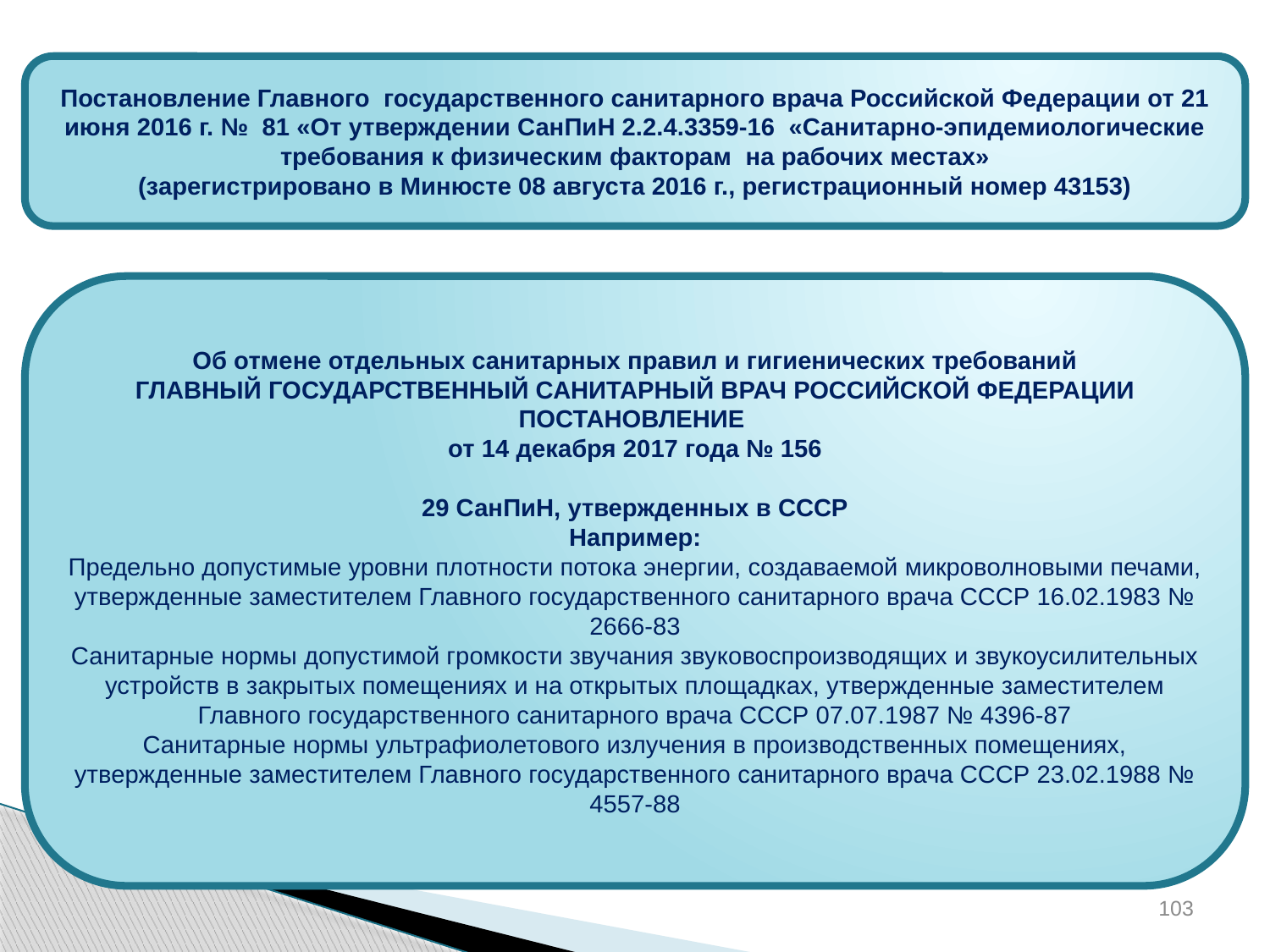

Постановление Главного  государственного санитарного врача Российской Федерации от 21 июня 2016 г. №  81 «От утверждении СанПиН 2.2.4.3359-16  «Санитарно-эпидемиологические требования к физическим факторам  на рабочих местах»
(зарегистрировано в Минюсте 08 августа 2016 г., регистрационный номер 43153)
Об отмене отдельных санитарных правил и гигиенических требований
ГЛАВНЫЙ ГОСУДАРСТВЕННЫЙ САНИТАРНЫЙ ВРАЧ РОССИЙСКОЙ ФЕДЕРАЦИИ
ПОСТАНОВЛЕНИЕ
от 14 декабря 2017 года № 156

29 СанПиН, утвержденных в СССР
Например:
Предельно допустимые уровни плотности потока энергии, создаваемой микроволновыми печами, утвержденные заместителем Главного государственного санитарного врача СССР 16.02.1983 № 2666-83
Санитарные нормы допустимой громкости звучания звуковоспроизводящих и звукоусилительных устройств в закрытых помещениях и на открытых площадках, утвержденные заместителем Главного государственного санитарного врача СССР 07.07.1987 № 4396-87
Санитарные нормы ультрафиолетового излучения в производственных помещениях, утвержденные заместителем Главного государственного санитарного врача СССР 23.02.1988 № 4557-88
103